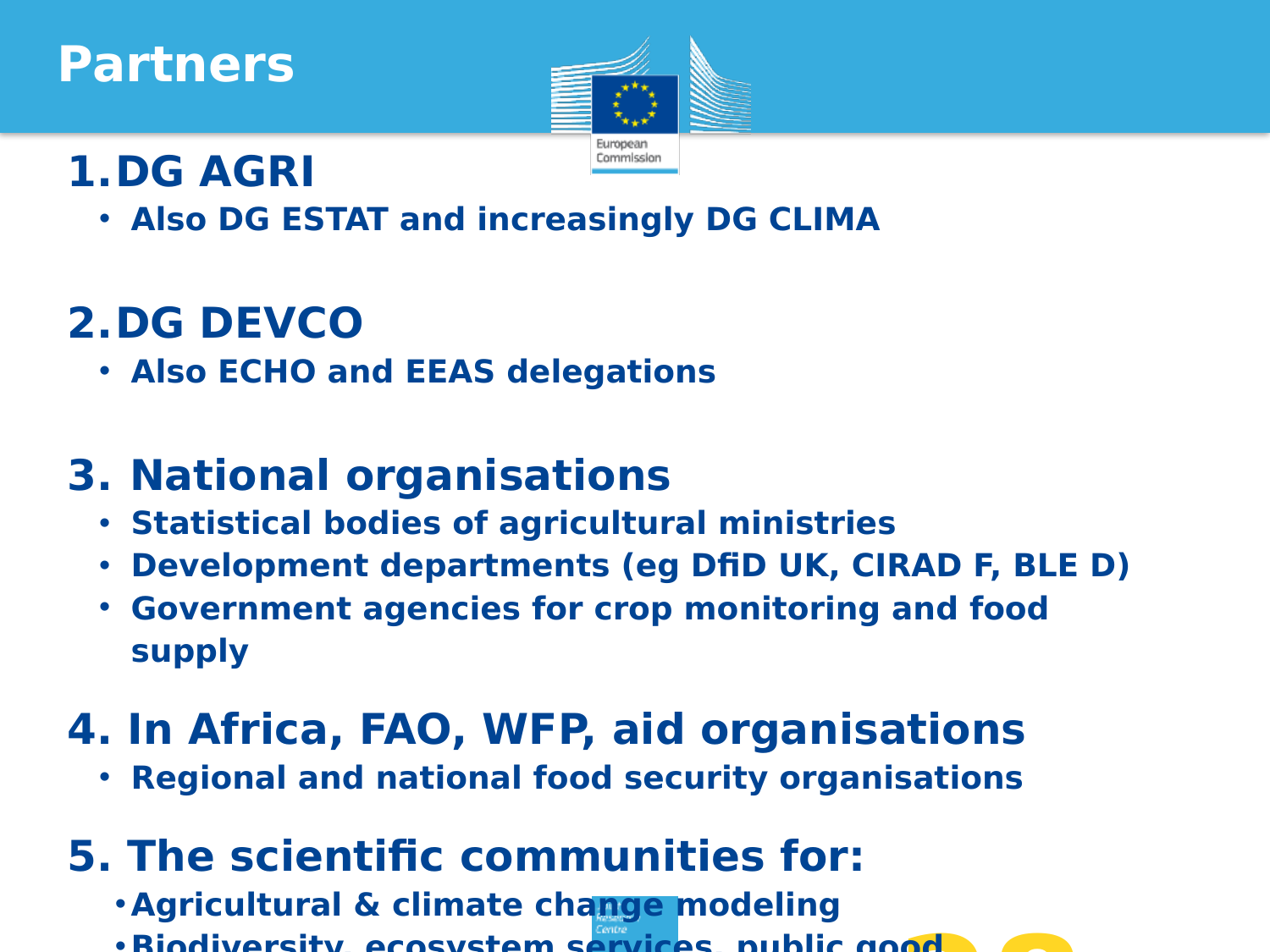

# Partners
DG AGRI
Also DG ESTAT and increasingly DG CLIMA

DG DEVCO
Also ECHO and EEAS delegations

 National organisations
Statistical bodies of agricultural ministries
Development departments (eg DfiD UK, CIRAD F, BLE D)
Government agencies for crop monitoring and food supply

4. In Africa, FAO, WFP, aid organisations
Regional and national food security organisations

5. The scientific communities for:
Agricultural & climate change modeling
Biodiversity, ecosystem services, public good
Remote sensing and crop/vegetation monitoring

28